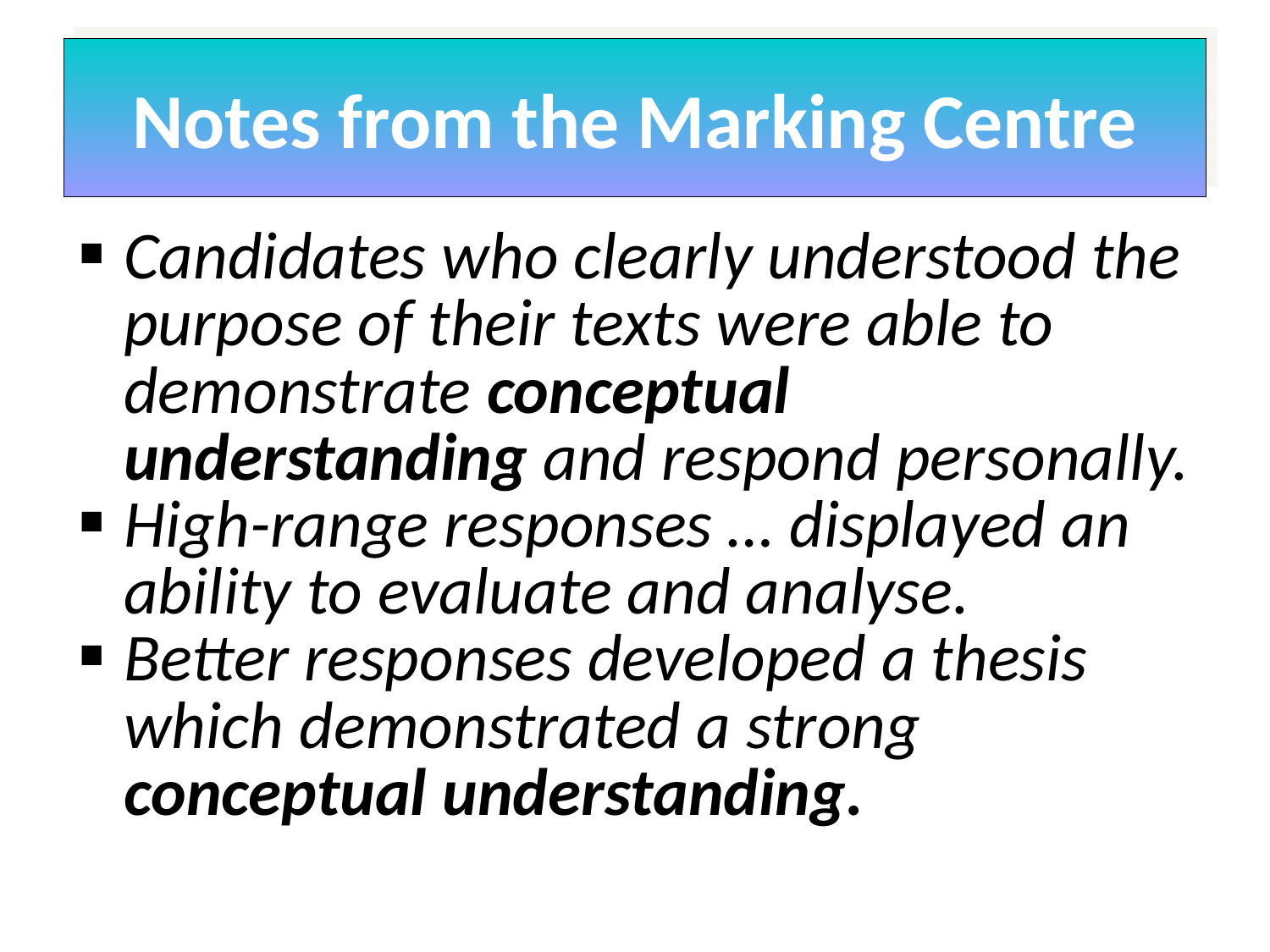

# Notes from the Marking Centre
Candidates who clearly understood the purpose of their texts were able to demonstrate conceptual understanding and respond personally.
High-range responses … displayed an ability to evaluate and analyse.
Better responses developed a thesis which demonstrated a strong conceptual understanding.